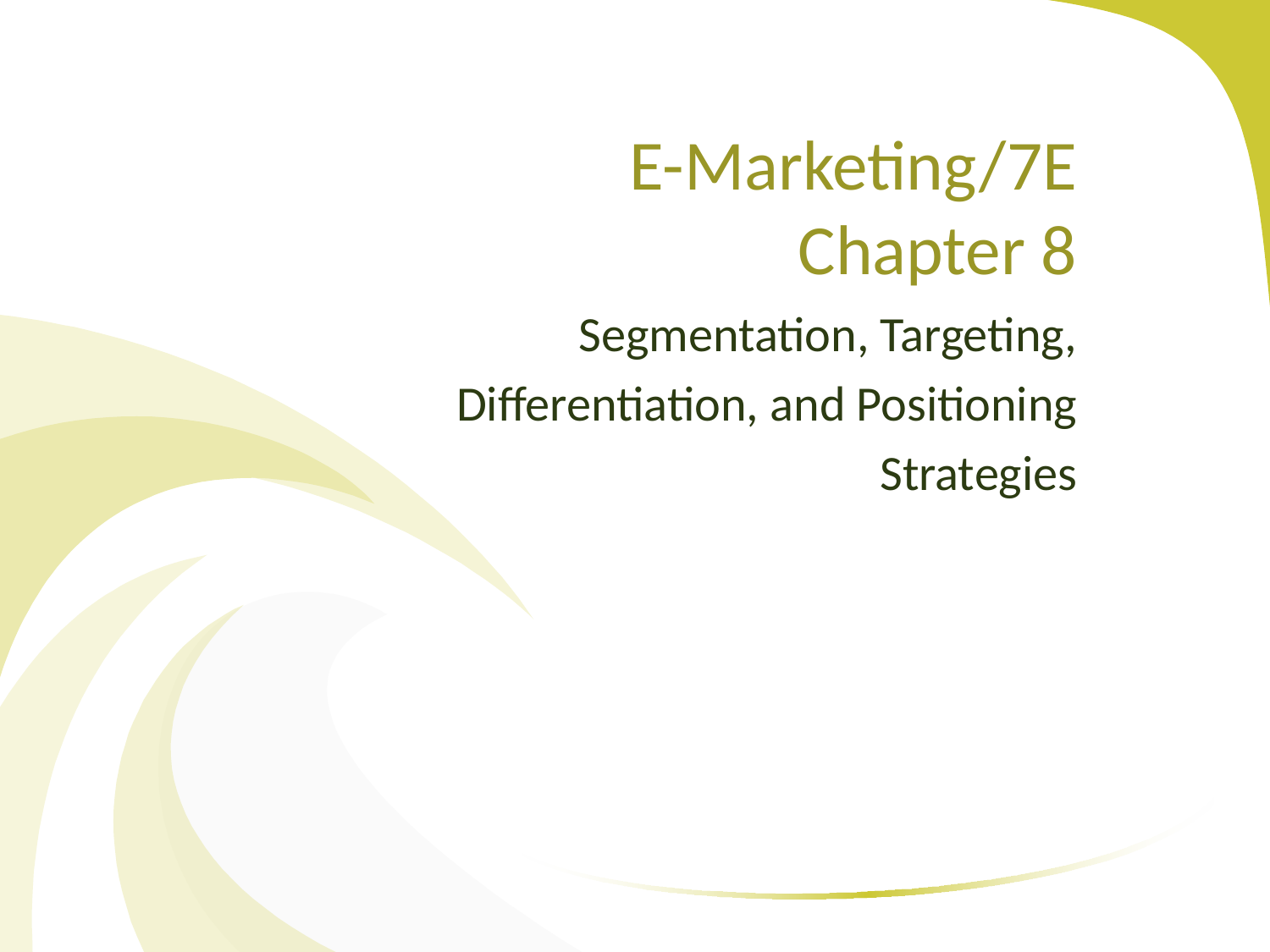

# E-Marketing/7E Chapter 8
Segmentation, Targeting,
Differentiation, and Positioning
Strategies